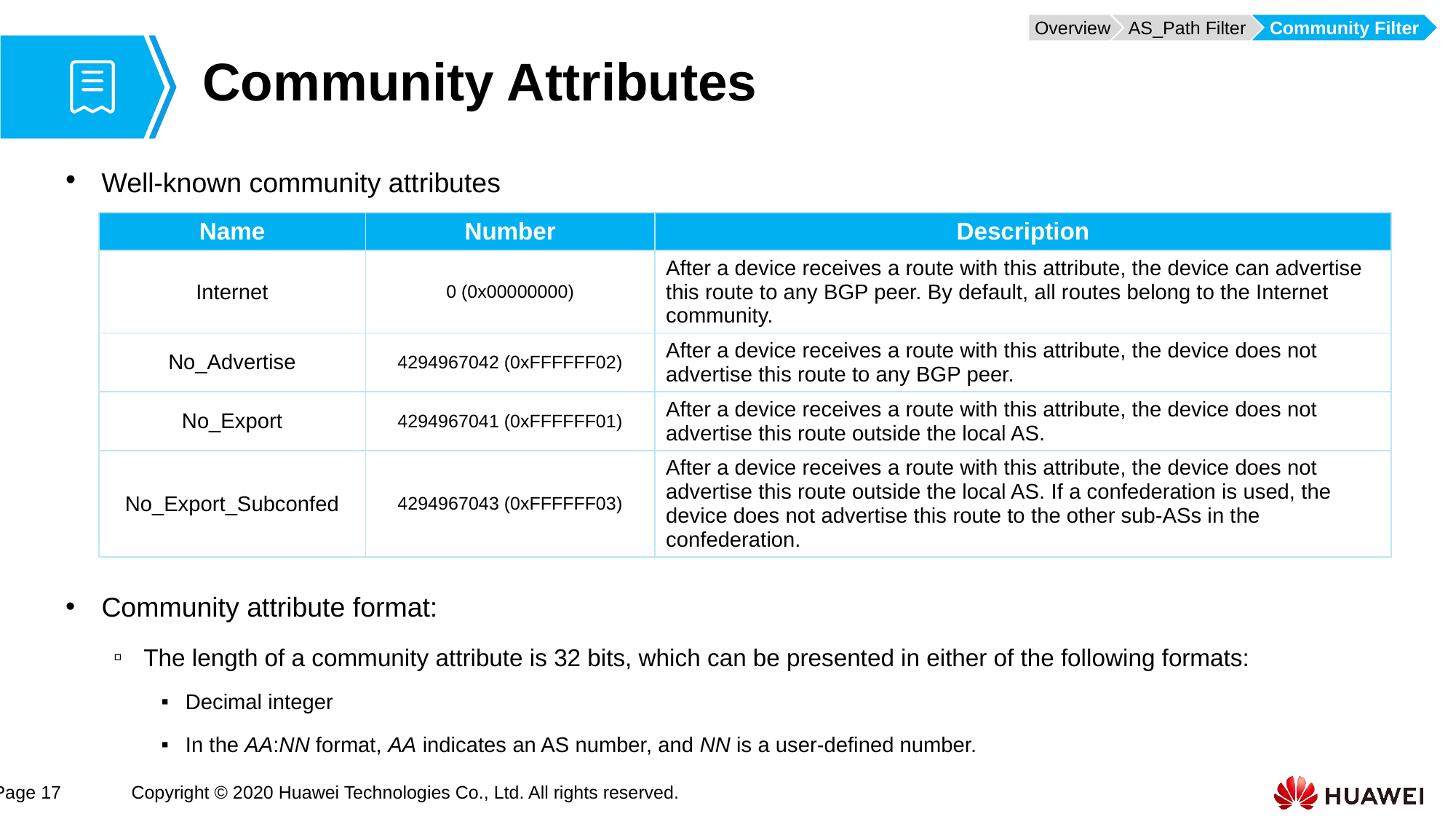

Overview
AS_Path Filter
Community Filter
# Community Attributes
Well-known community attributes
| Name | Number | Description |
| --- | --- | --- |
| Internet | 0 (0x00000000) | After a device receives a route with this attribute, the device can advertise this route to any BGP peer. By default, all routes belong to the Internet community. |
| No\_Advertise | 4294967042 (0xFFFFFF02) | After a device receives a route with this attribute, the device does not advertise this route to any BGP peer. |
| No\_Export | 4294967041 (0xFFFFFF01) | After a device receives a route with this attribute, the device does not advertise this route outside the local AS. |
| No\_Export\_Subconfed | 4294967043 (0xFFFFFF03) | After a device receives a route with this attribute, the device does not advertise this route outside the local AS. If a confederation is used, the device does not advertise this route to the other sub-ASs in the confederation. |
Community attribute format:
The length of a community attribute is 32 bits, which can be presented in either of the following formats:
Decimal integer
In the AA:NN format, AA indicates an AS number, and NN is a user-defined number.